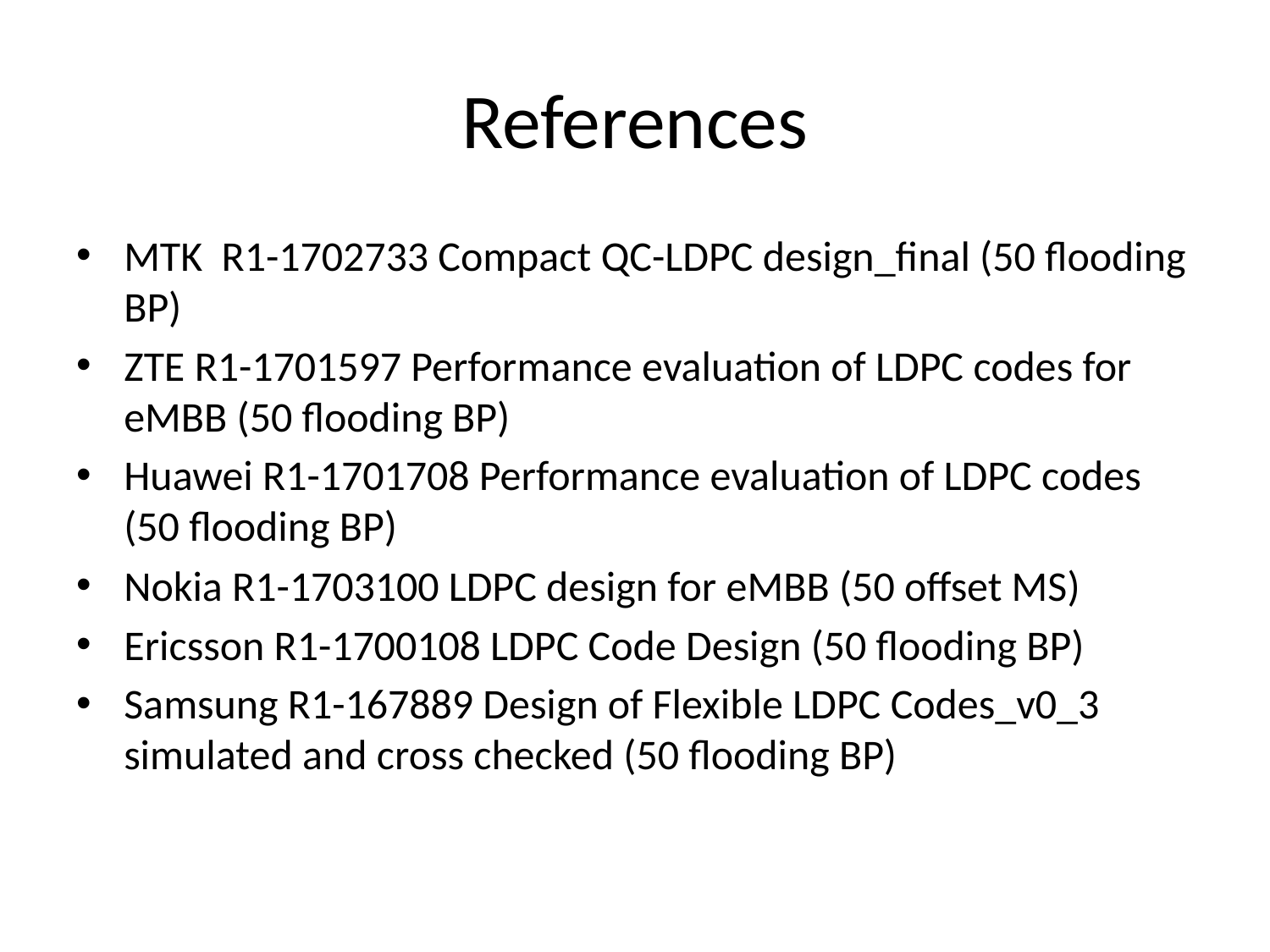

# References
MTK  R1-1702733 Compact QC-LDPC design_final (50 flooding BP)
ZTE R1-1701597 Performance evaluation of LDPC codes for eMBB (50 flooding BP)
Huawei R1-1701708 Performance evaluation of LDPC codes (50 flooding BP)
Nokia R1-1703100 LDPC design for eMBB (50 offset MS)
Ericsson R1-1700108 LDPC Code Design (50 flooding BP)
Samsung R1-167889 Design of Flexible LDPC Codes_v0_3 simulated and cross checked (50 flooding BP)